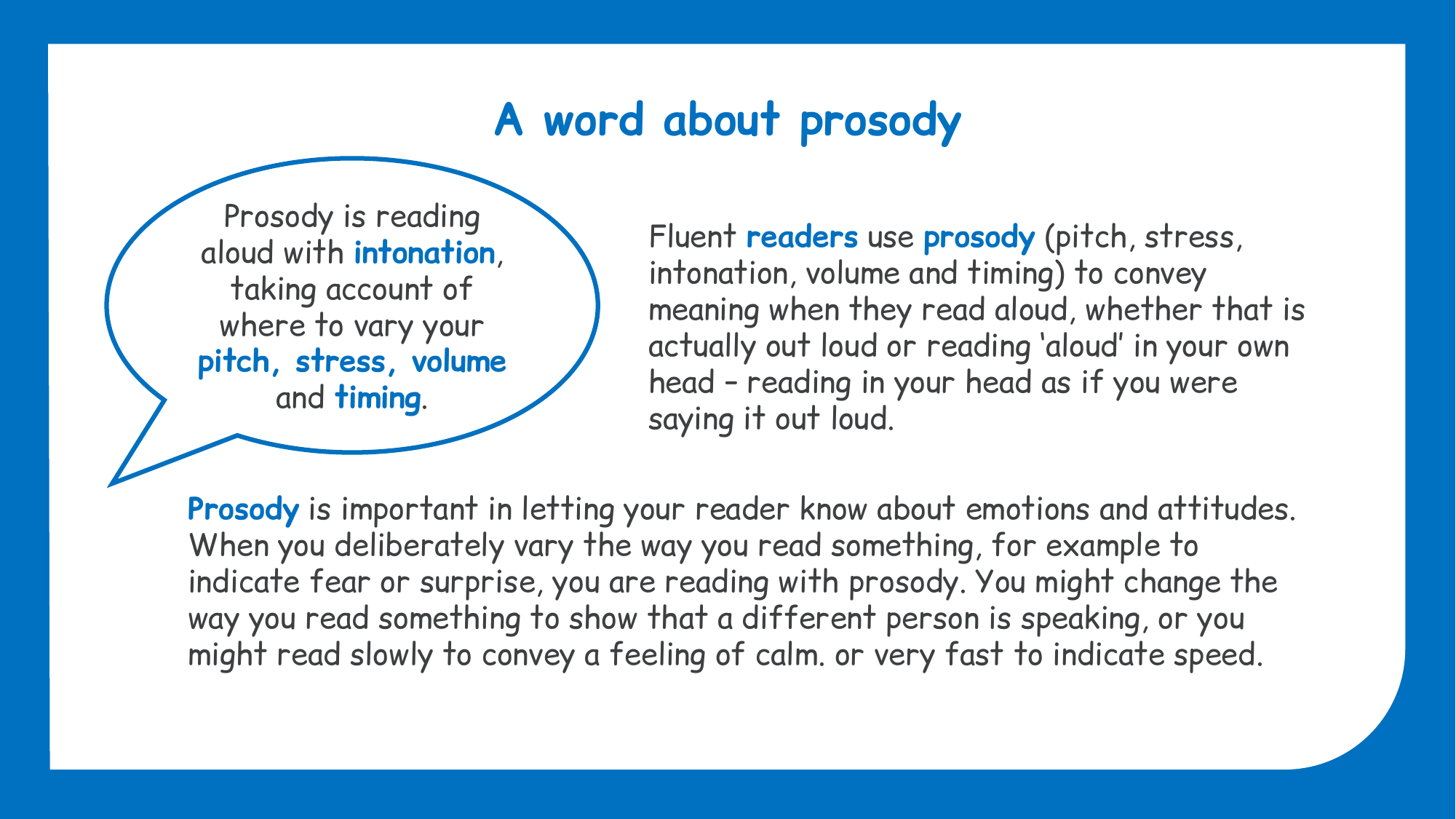

A word about prosody
Prosody is reading aloud with intonation, taking account of where to vary your pitch, stress, volume and timing.
Fluent readers use prosody (pitch, stress, intonation, volume and timing) to convey meaning when they read aloud, whether that is actually out loud or reading ‘aloud’ in your own head – reading in your head as if you were saying it out loud.
Prosody is important in letting your reader know about emotions and attitudes. When you deliberately vary the way you read something, for example to indicate fear or surprise, you are reading with prosody. You might change the way you read something to show that a different person is speaking, or you might read slowly to convey a feeling of calm. or very fast to indicate speed.